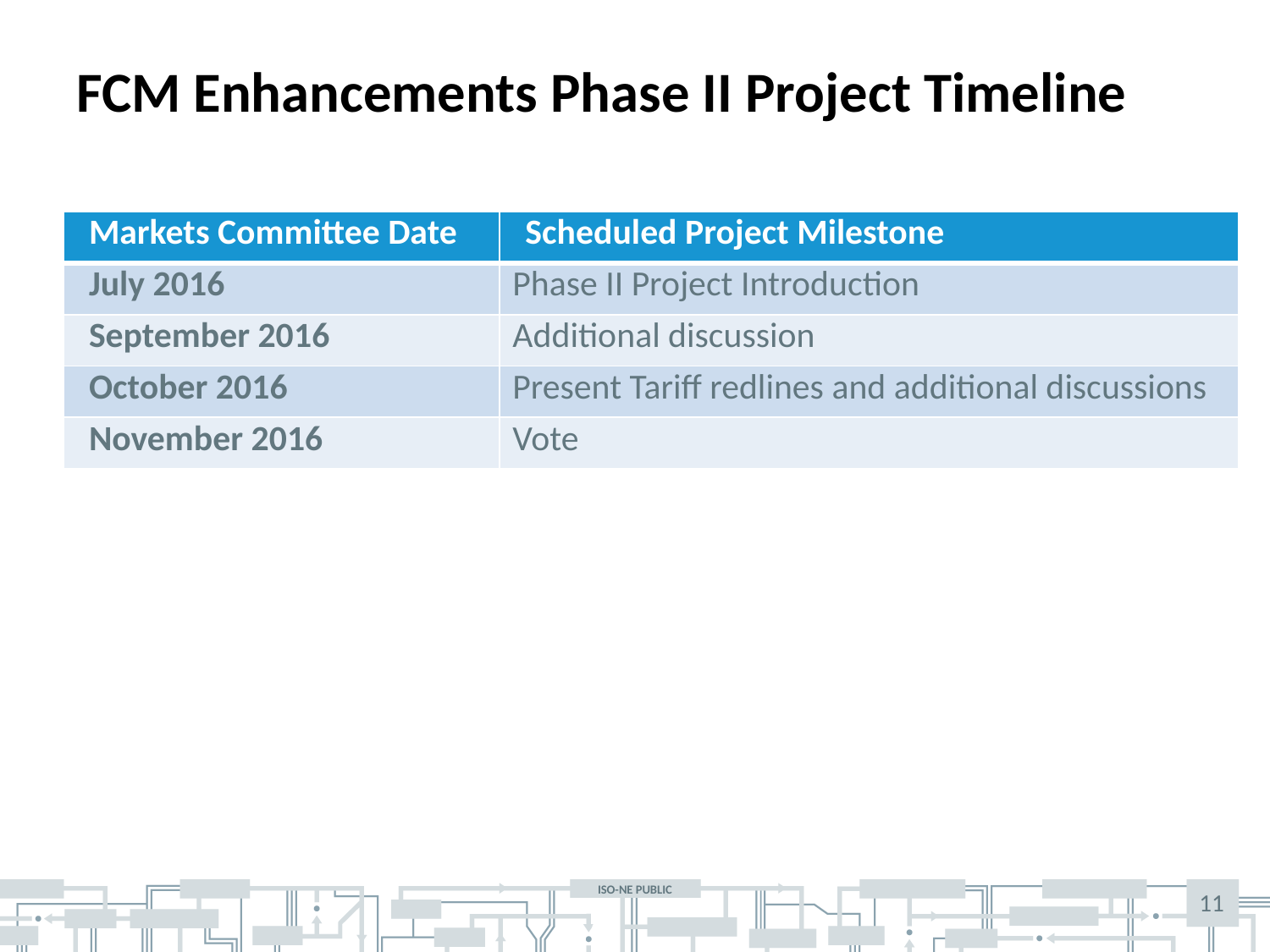

# FCM Enhancements Phase II Project Timeline
| Markets Committee Date | Scheduled Project Milestone |
| --- | --- |
| July 2016 | Phase II Project Introduction |
| September 2016 | Additional discussion |
| October 2016 | Present Tariff redlines and additional discussions |
| November 2016 | Vote |
11